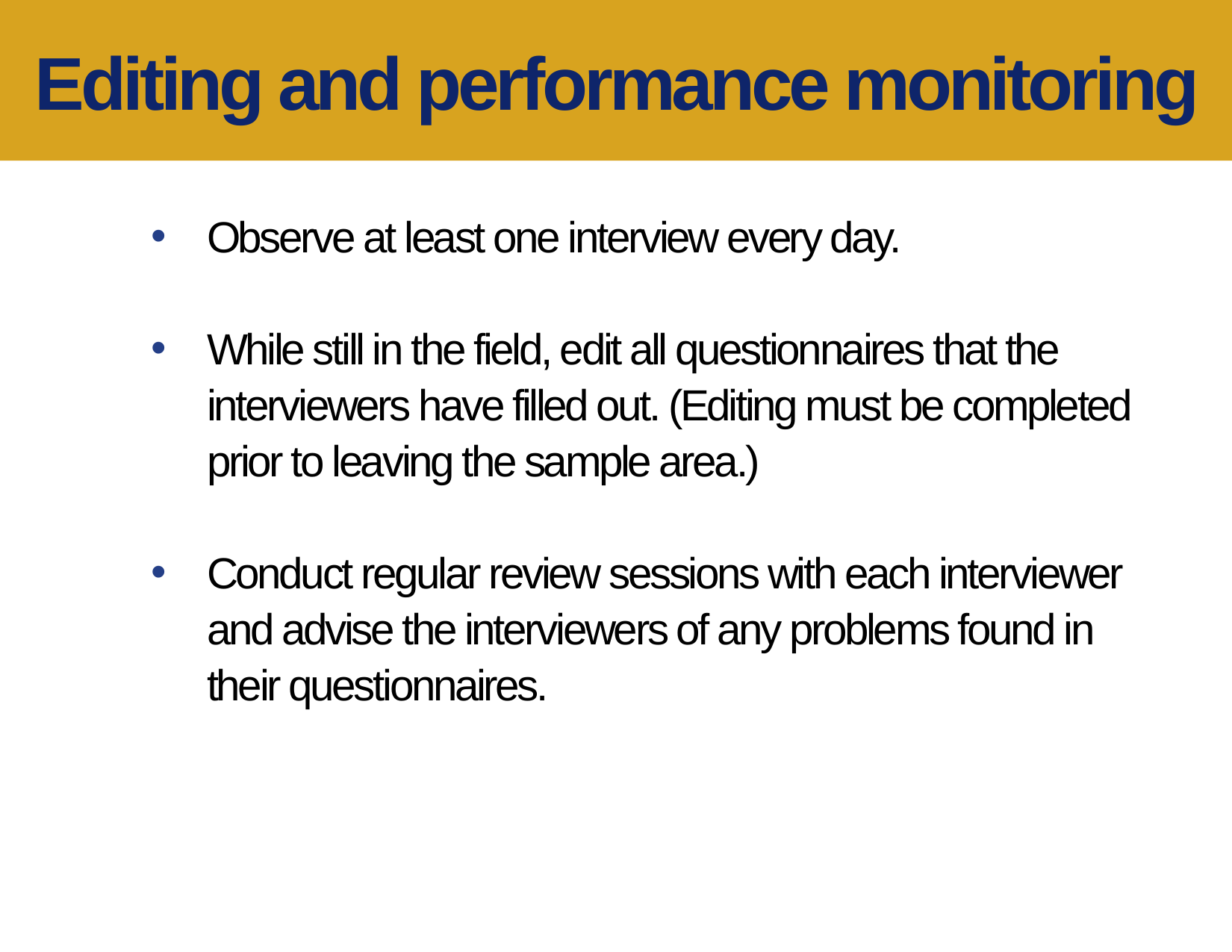

Editing and performance monitoring
Observe at least one interview every day.

While still in the field, edit all questionnaires that the interviewers have filled out. (Editing must be completed prior to leaving the sample area.)

Conduct regular review sessions with each interviewer and advise the interviewers of any problems found in their questionnaires.